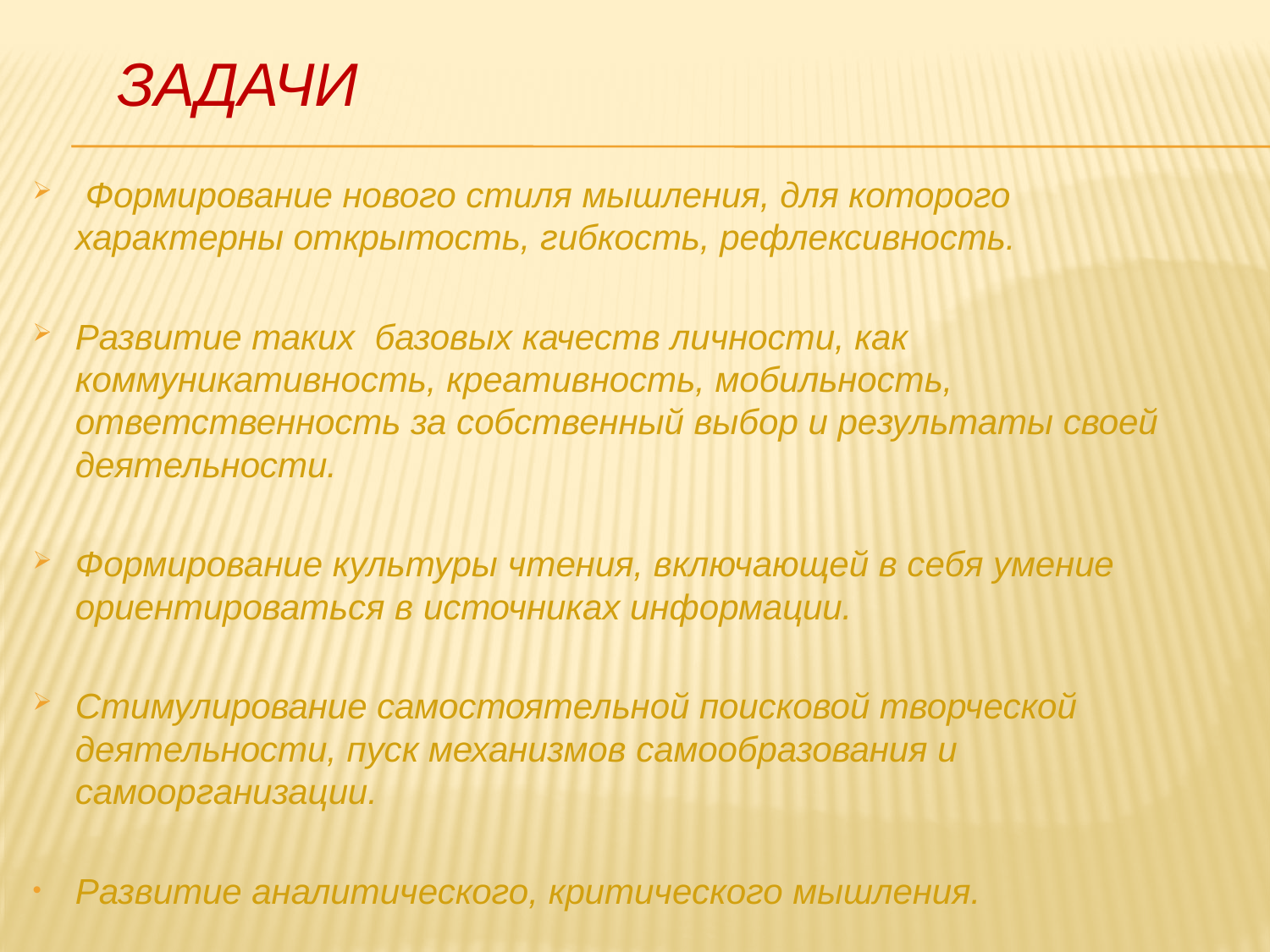

# Задачи

 Формирование нового стиля мышления, для которого характерны открытость, гибкость, рефлексивность.

Развитие таких  базовых качеств личности, как коммуникативность, креативность, мобильность, ответственность за собственный выбор и результаты своей деятельности.

Формирование культуры чтения, включающей в себя умение ориентироваться в источниках информации.

Стимулирование самостоятельной поисковой творческой деятельности, пуск механизмов самообразования и самоорганизации.

Развитие аналитического, критического мышления.